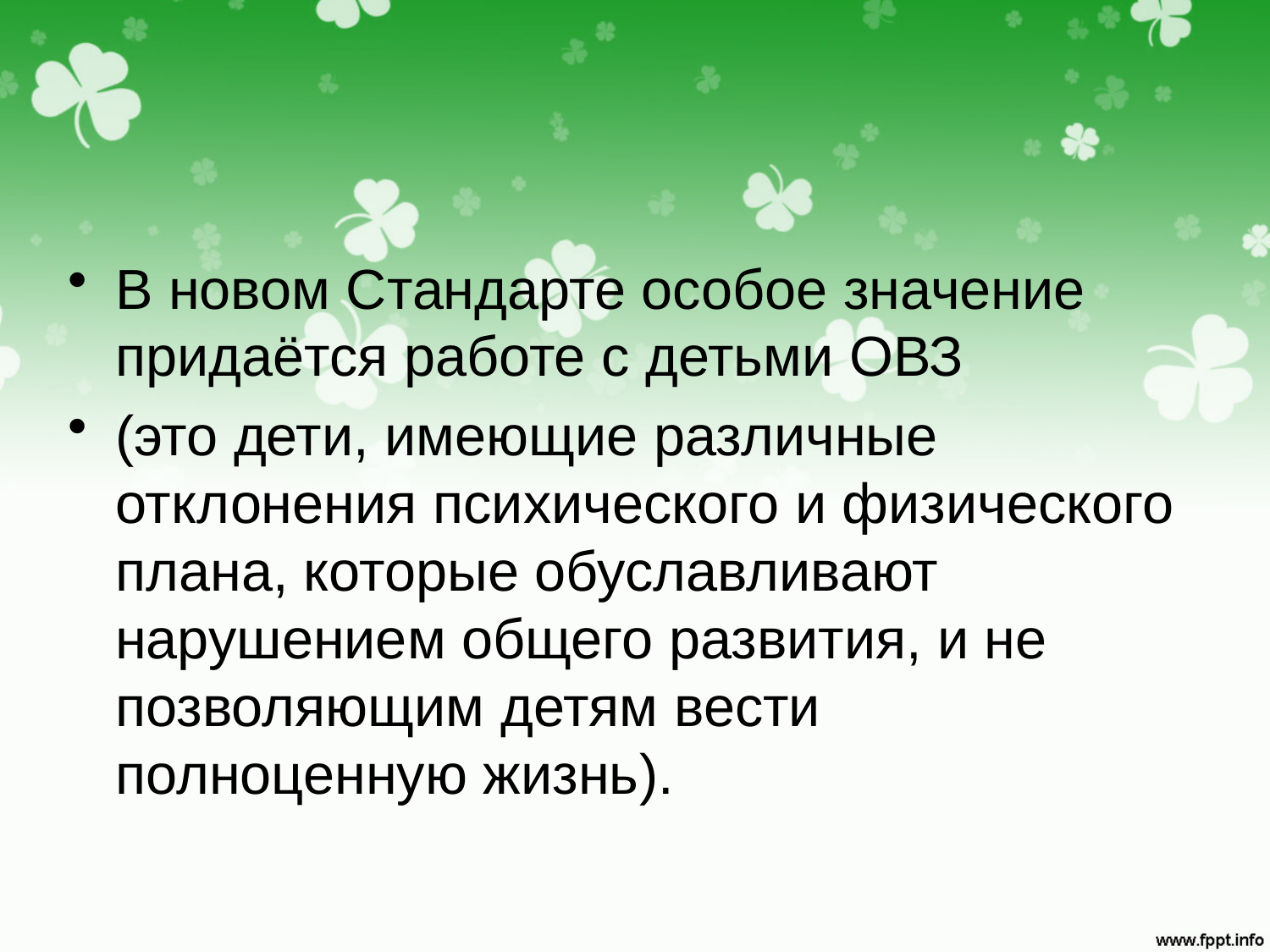

#
В новом Стандарте особое значение придаётся работе с детьми ОВЗ
(это дети, имеющие различные отклонения психического и физического плана, которые обуславливают нарушением общего развития, и не позволяющим детям вести полноценную жизнь).